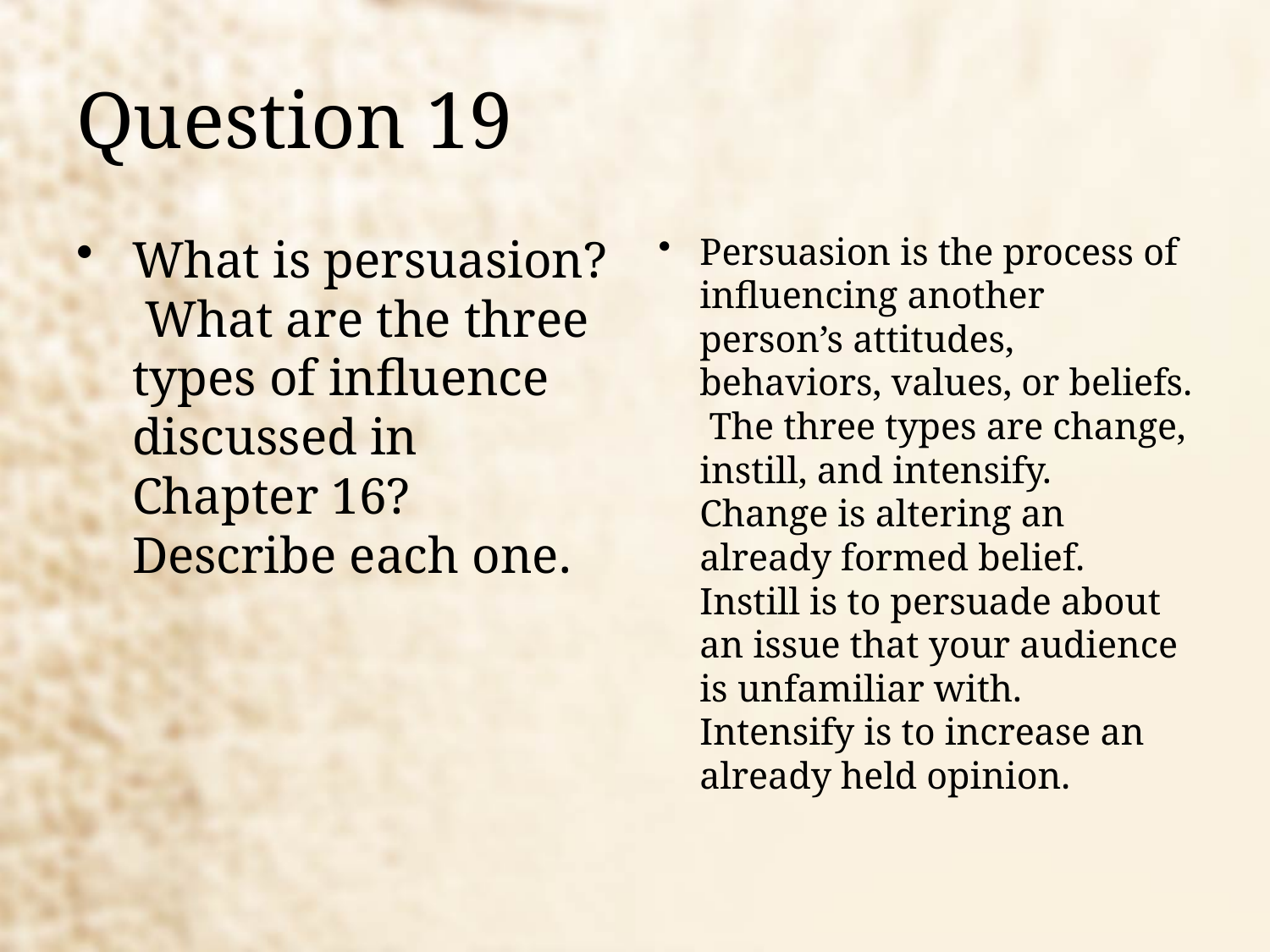

# Question 19
What is persuasion?  What are the three types of influence discussed in Chapter 16?  Describe each one.
Persuasion is the process of influencing another person’s attitudes, behaviors, values, or beliefs.  The three types are change, instill, and intensify.  Change is altering an already formed belief.  Instill is to persuade about an issue that your audience is unfamiliar with.   Intensify is to increase an already held opinion.